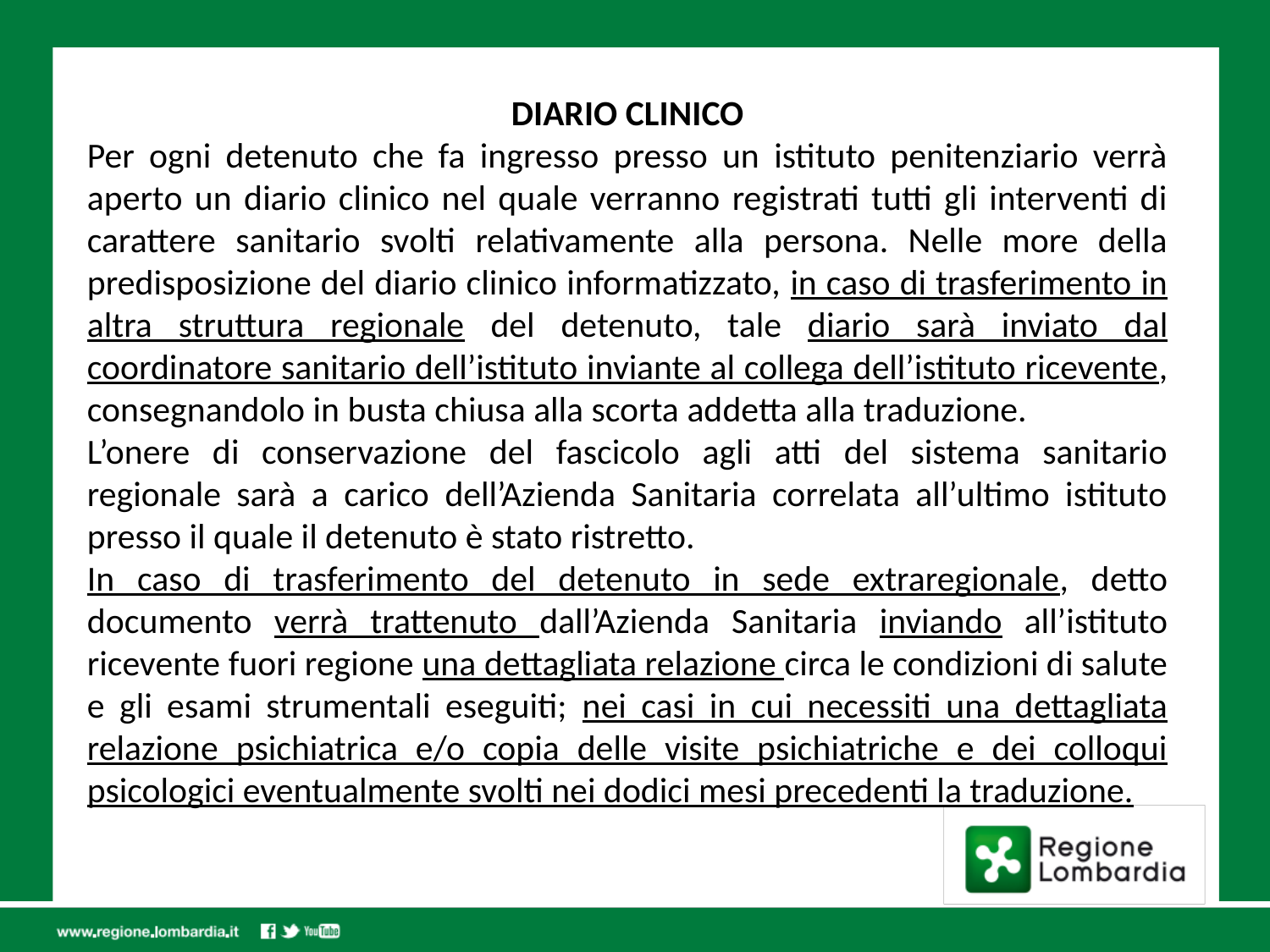

DIARIO CLINICO
Per ogni detenuto che fa ingresso presso un istituto penitenziario verrà aperto un diario clinico nel quale verranno registrati tutti gli interventi di carattere sanitario svolti relativamente alla persona. Nelle more della predisposizione del diario clinico informatizzato, in caso di trasferimento in altra struttura regionale del detenuto, tale diario sarà inviato dal coordinatore sanitario dell’istituto inviante al collega dell’istituto ricevente, consegnandolo in busta chiusa alla scorta addetta alla traduzione.
L’onere di conservazione del fascicolo agli atti del sistema sanitario regionale sarà a carico dell’Azienda Sanitaria correlata all’ultimo istituto presso il quale il detenuto è stato ristretto.
In caso di trasferimento del detenuto in sede extraregionale, detto documento verrà trattenuto dall’Azienda Sanitaria inviando all’istituto ricevente fuori regione una dettagliata relazione circa le condizioni di salute e gli esami strumentali eseguiti; nei casi in cui necessiti una dettagliata relazione psichiatrica e/o copia delle visite psichiatriche e dei colloqui psicologici eventualmente svolti nei dodici mesi precedenti la traduzione.